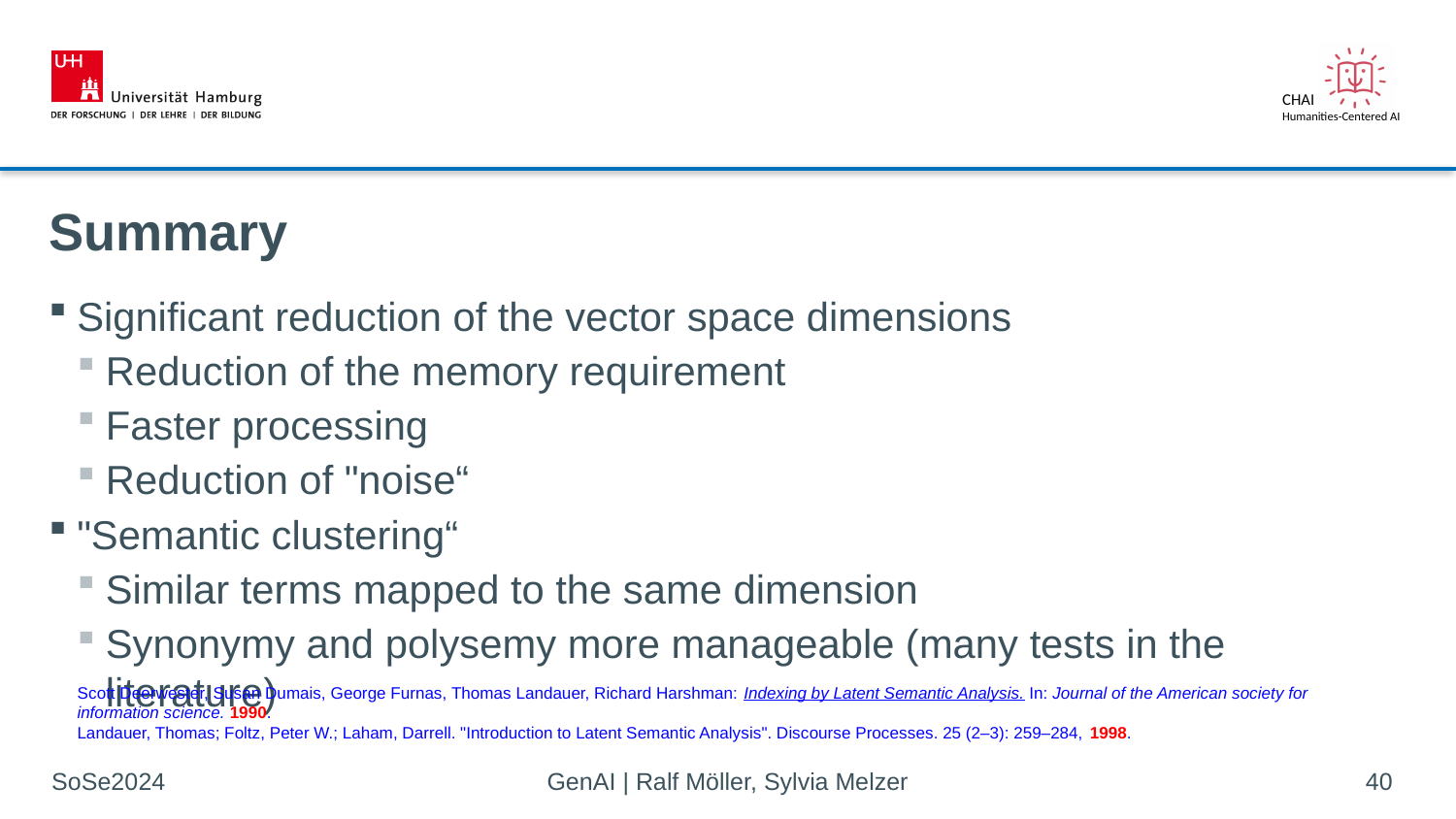

# Summary
Significant reduction of the vector space dimensions
Reduction of the memory requirement
Faster processing
Reduction of "noise“
"Semantic clustering“
Similar terms mapped to the same dimension
Synonymy and polysemy more manageable (many tests in the literature)
Scott Deerwester, Susan Dumais, George Furnas, Thomas Landauer, Richard Harshman: Indexing by Latent Semantic Analysis. In: Journal of the American society for information science. 1990.
Landauer, Thomas; Foltz, Peter W.; Laham, Darrell. "Introduction to Latent Semantic Analysis". Discourse Processes. 25 (2–3): 259–284, 1998.
SoSe2024
GenAI | Ralf Möller, Sylvia Melzer
40